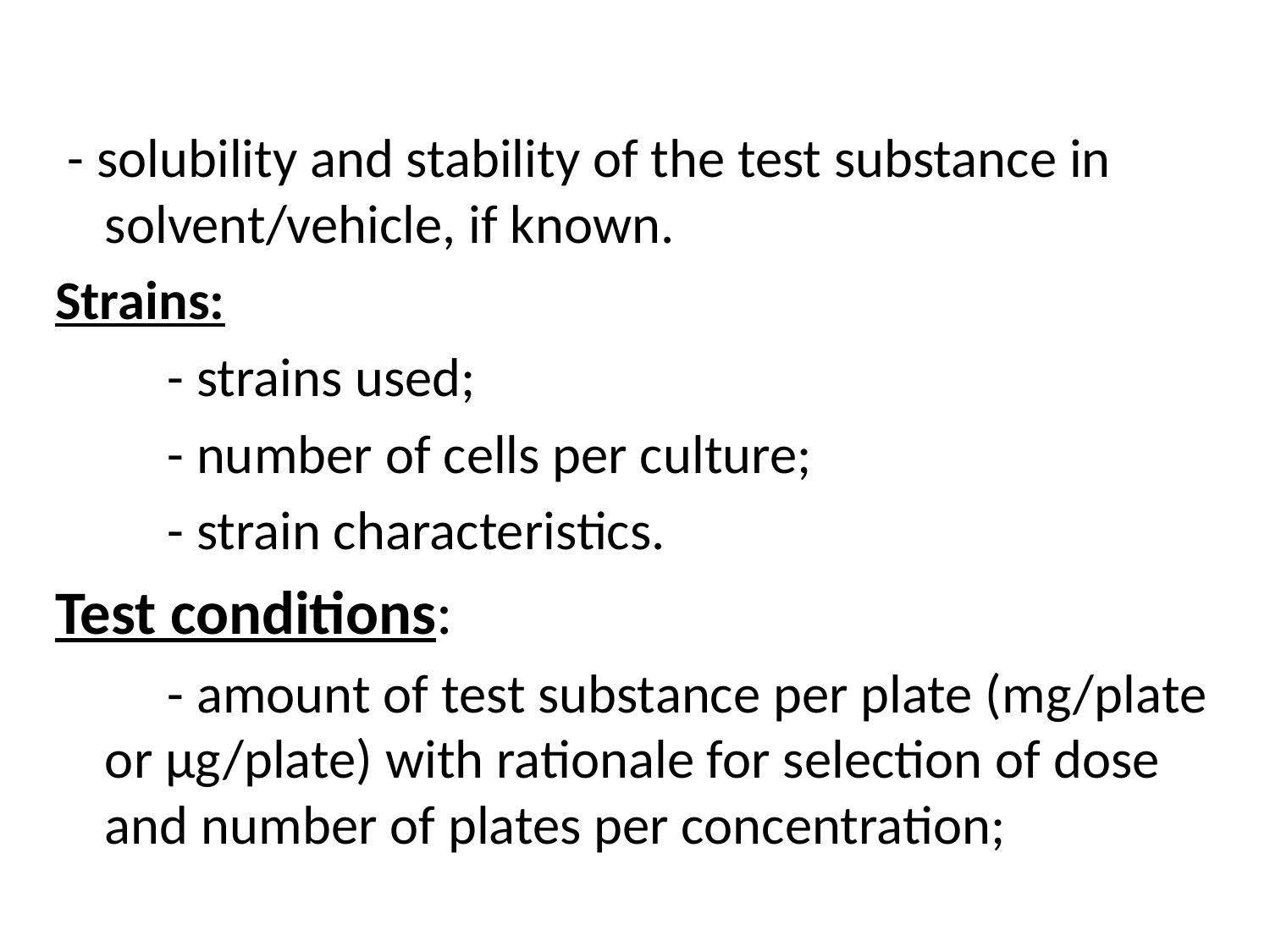

- solubility and stability of the test substance in   solvent/vehicle, if known.
Strains:
         - strains used;
         - number of cells per culture;
         - strain characteristics.
Test conditions:
         - amount of test substance per plate (mg/plate or µg/plate) with rationale for selection of dose and number of plates per concentration;